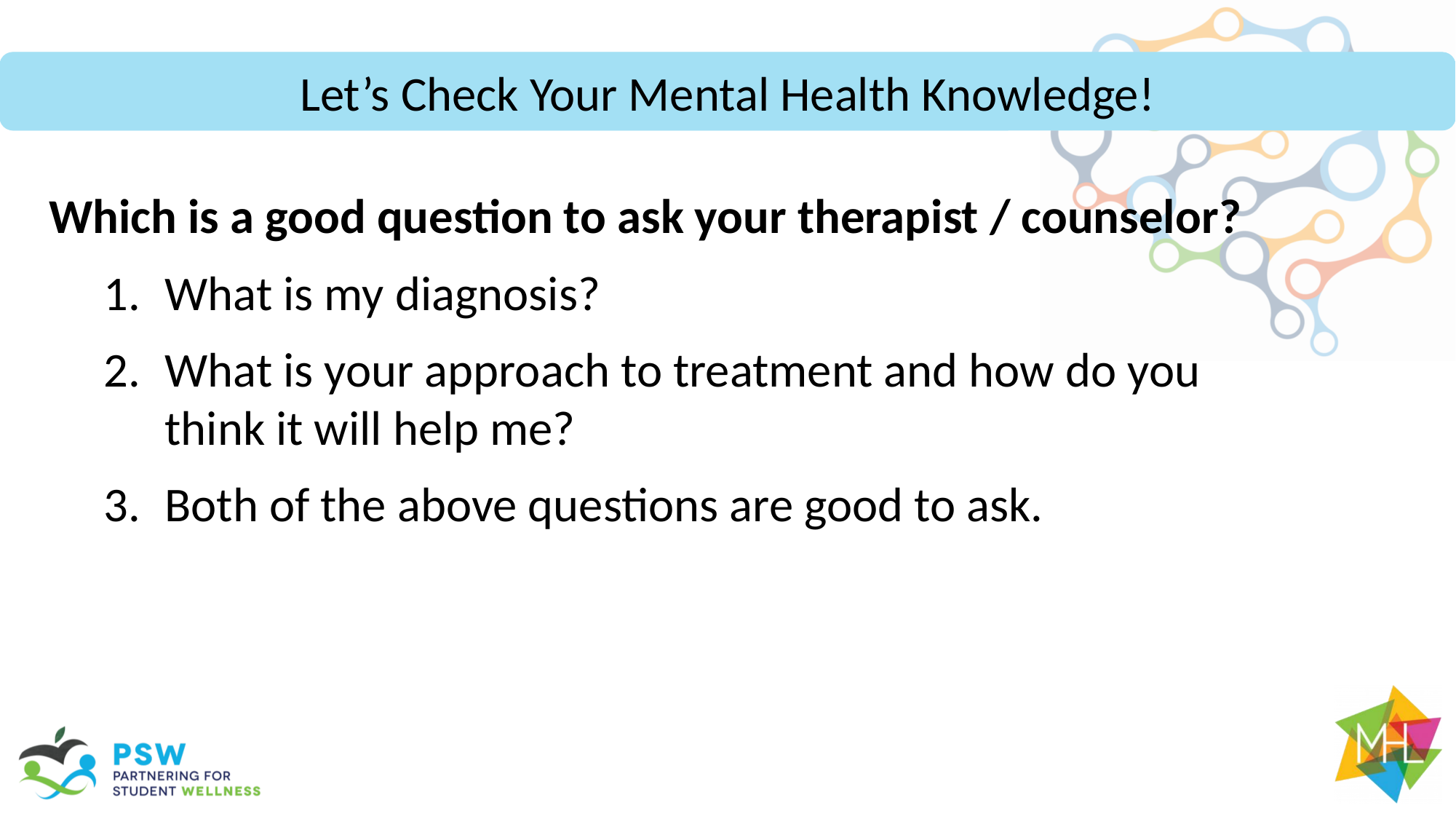

Let’s Check Your Mental Health Knowledge!
Which is a good question to ask your therapist / counselor?
What is my diagnosis?
What is your approach to treatment and how do you think it will help me?
Both of the above questions are good to ask.